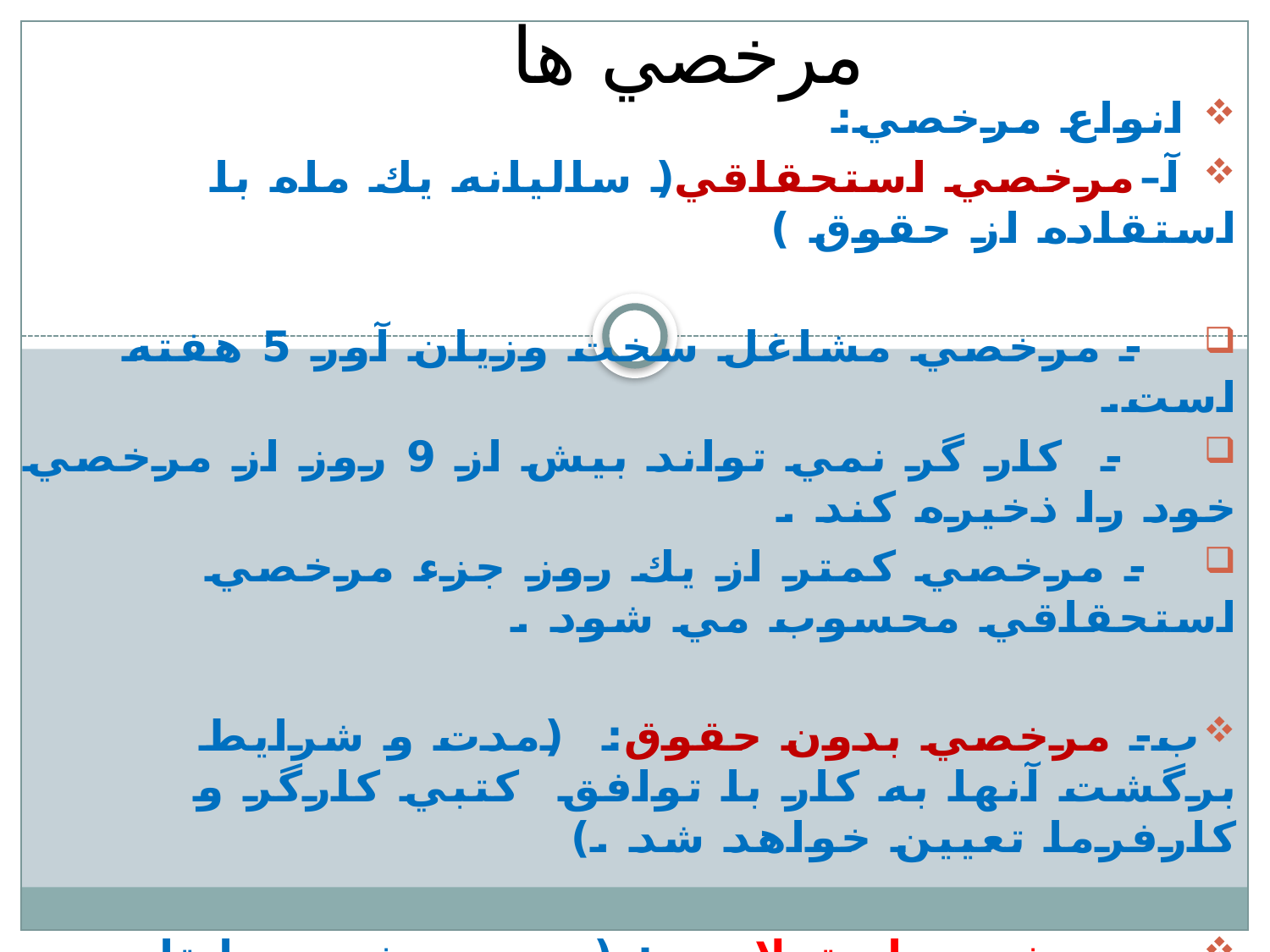

مرخصي ها
 انواع مرخصي:
 آ–مرخصي استحقاقي( ساليانه يك ماه با استقاده از حقوق )

   - مرخصي مشاغل سخت وزيان آور 5 هفته است.
    -  كار گر نمي تواند بيش از 9 روز از مرخصي خود را ذخيره كند .
   - مرخصي كمتر از يك روز جزء مرخصي استحقاقي محسوب مي شود .

ب- مرخصي بدون حقوق:  (مدت و شرايط برگشت آنها به كار با توافق  كتبي كارگر و كارفرما تعيين خواهد شد .)

پ- مرخصي استعلاجي : (مدت مرخصي با تاييد سازمان تامين اجتماعي جزء سوابق كار و بازنشستگي محسوب خواهد شد .)

   ت- مرخصي اضطراري : (ازدواج و فوت همسر، پدر ،مادر ويا فرزندان )